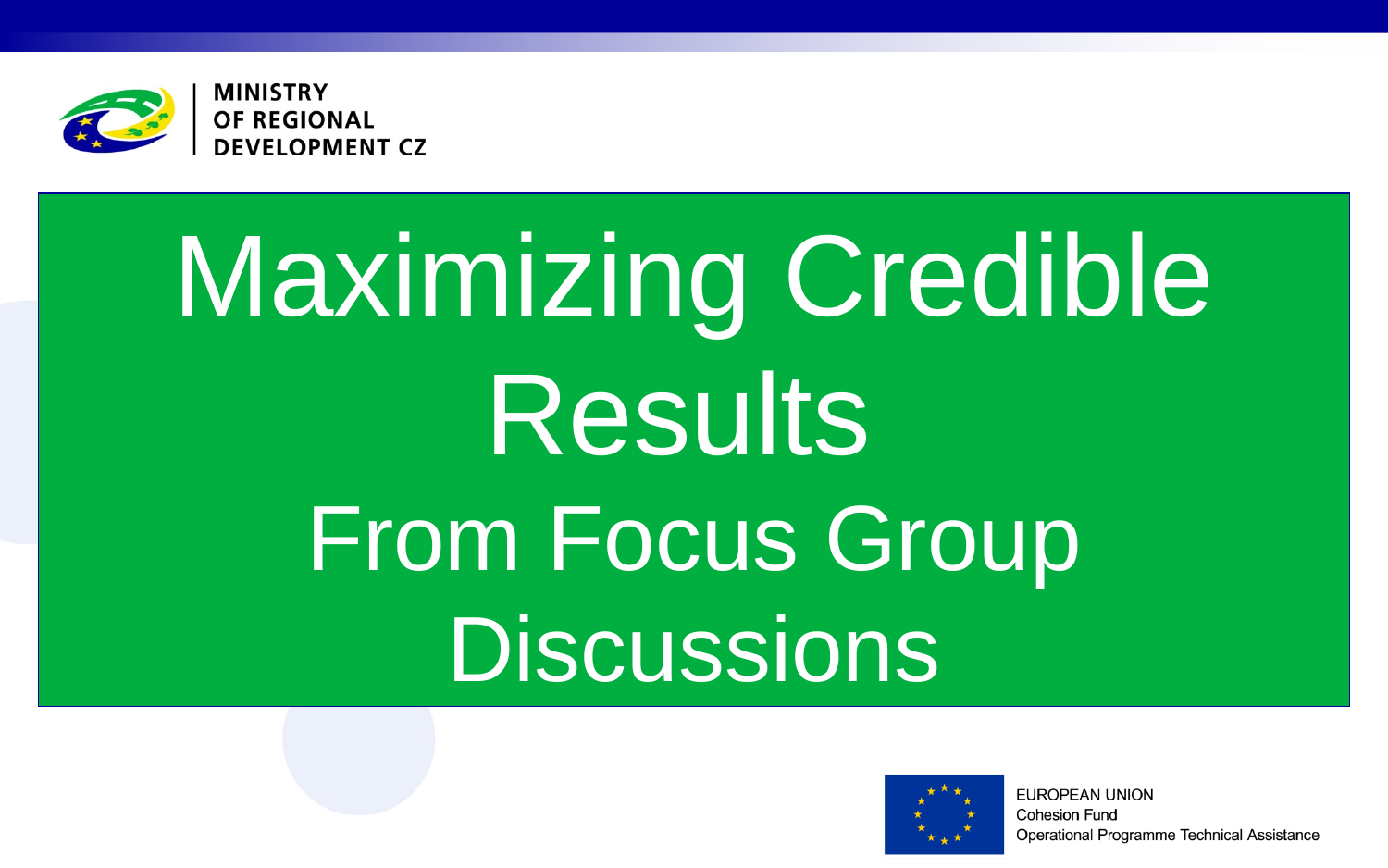

Maximizing Credible Results
From Focus Group Discussions